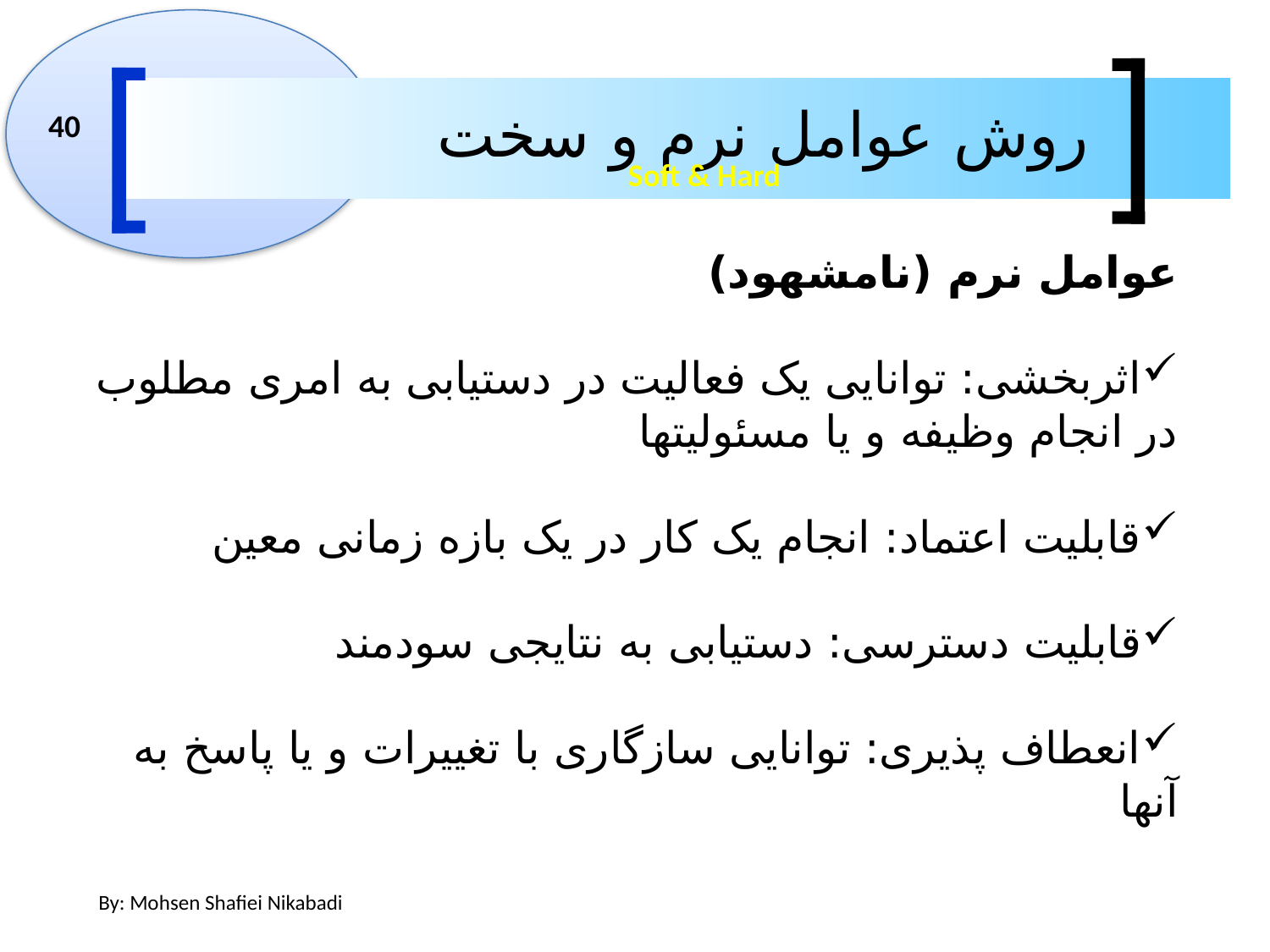

روش عوامل نرم و سخت
40
Soft & Hard
عوامل نرم (نامشهود)

اثربخشی: توانایی یک فعالیت در دستیابی به امری مطلوب در انجام وظیفه و یا مسئولیتها

قابلیت اعتماد: انجام یک کار در یک بازه زمانی معین

قابلیت دسترسی: دستیابی به نتایجی سودمند

انعطاف پذیری: توانایی سازگاری با تغییرات و یا پاسخ به آنها
By: Mohsen Shafiei Nikabadi